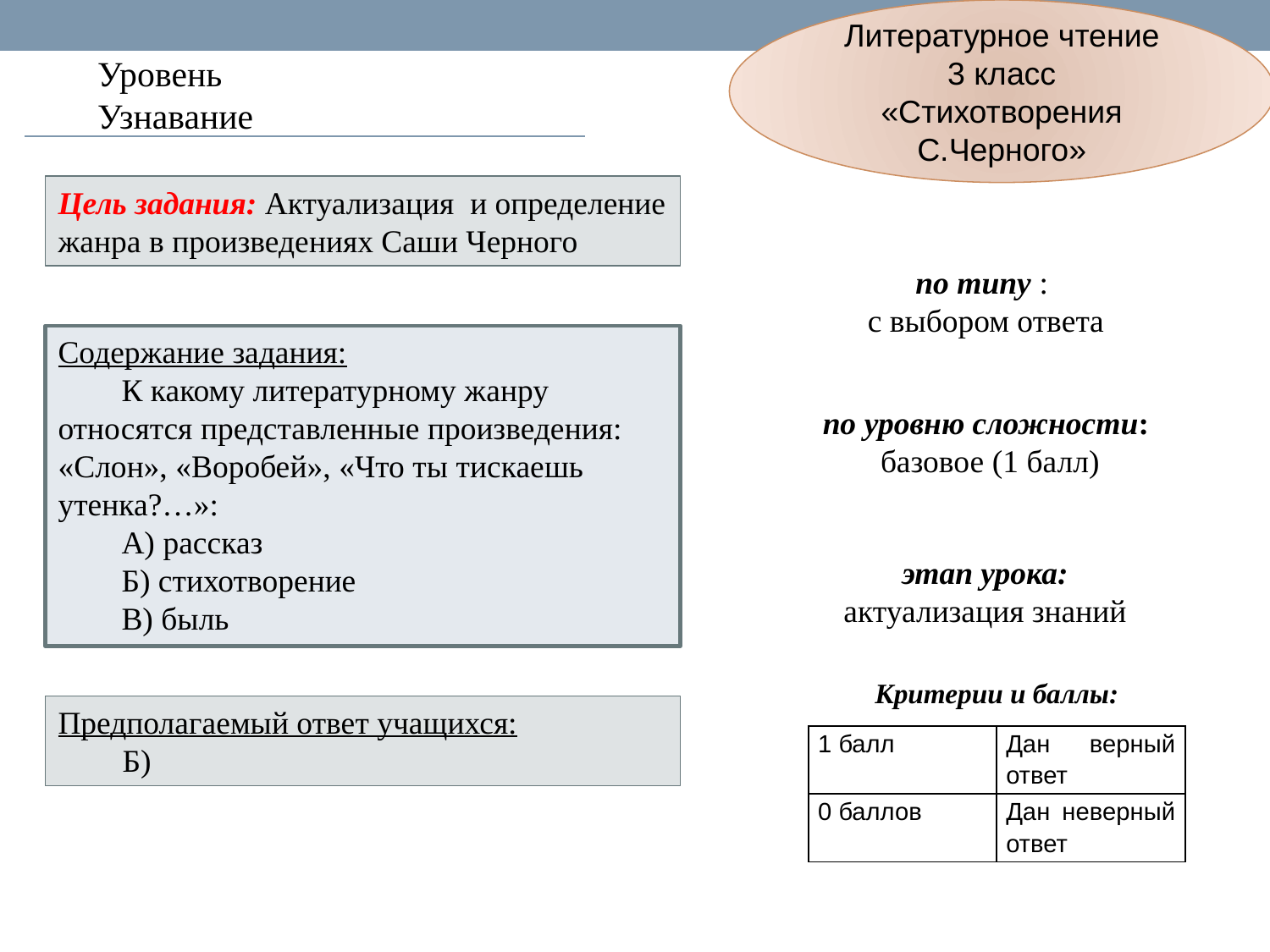

Литературное чтение
3 класс
«Стихотворения С.Черного»
Уровень
Узнавание
Цель задания: Актуализация  и определение жанра в произведениях Саши Черного
по типу :
с выбором ответа
Содержание задания:
К какому литературному жанру относятся представленные произведения: «Слон», «Воробей», «Что ты тискаешь утенка?…»:
А) рассказ
Б) стихотворение
В) быль
по уровню сложности:
 базовое (1 балл)
этап урока:
актуализация знаний
Критерии и баллы:
Предполагаемый ответ учащихся:
        Б)
| 1 балл | Дан верный ответ |
| --- | --- |
| 0 баллов | Дан неверный ответ |